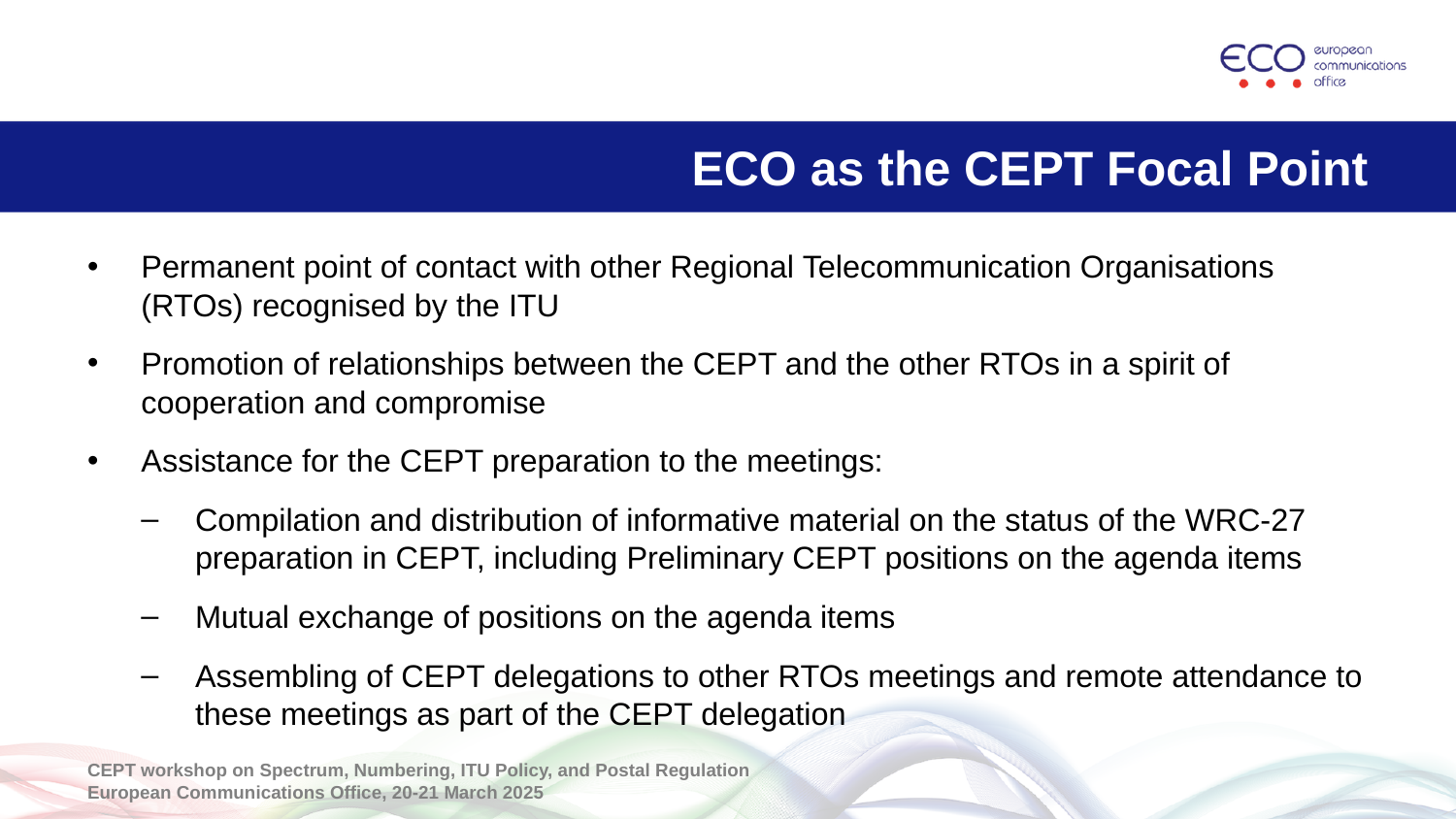

# ECO as the CEPT Focal Point
Permanent point of contact with other Regional Telecommunication Organisations (RTOs) recognised by the ITU
Promotion of relationships between the CEPT and the other RTOs in a spirit of cooperation and compromise
Assistance for the CEPT preparation to the meetings:
Compilation and distribution of informative material on the status of the WRC‐27 preparation in CEPT, including Preliminary CEPT positions on the agenda items
Mutual exchange of positions on the agenda items
Assembling of CEPT delegations to other RTOs meetings and remote attendance to these meetings as part of the CEPT delegation
CEPT workshop on Spectrum, Numbering, ITU Policy, and Postal Regulation
European Communications Office, 20-21 March 2025